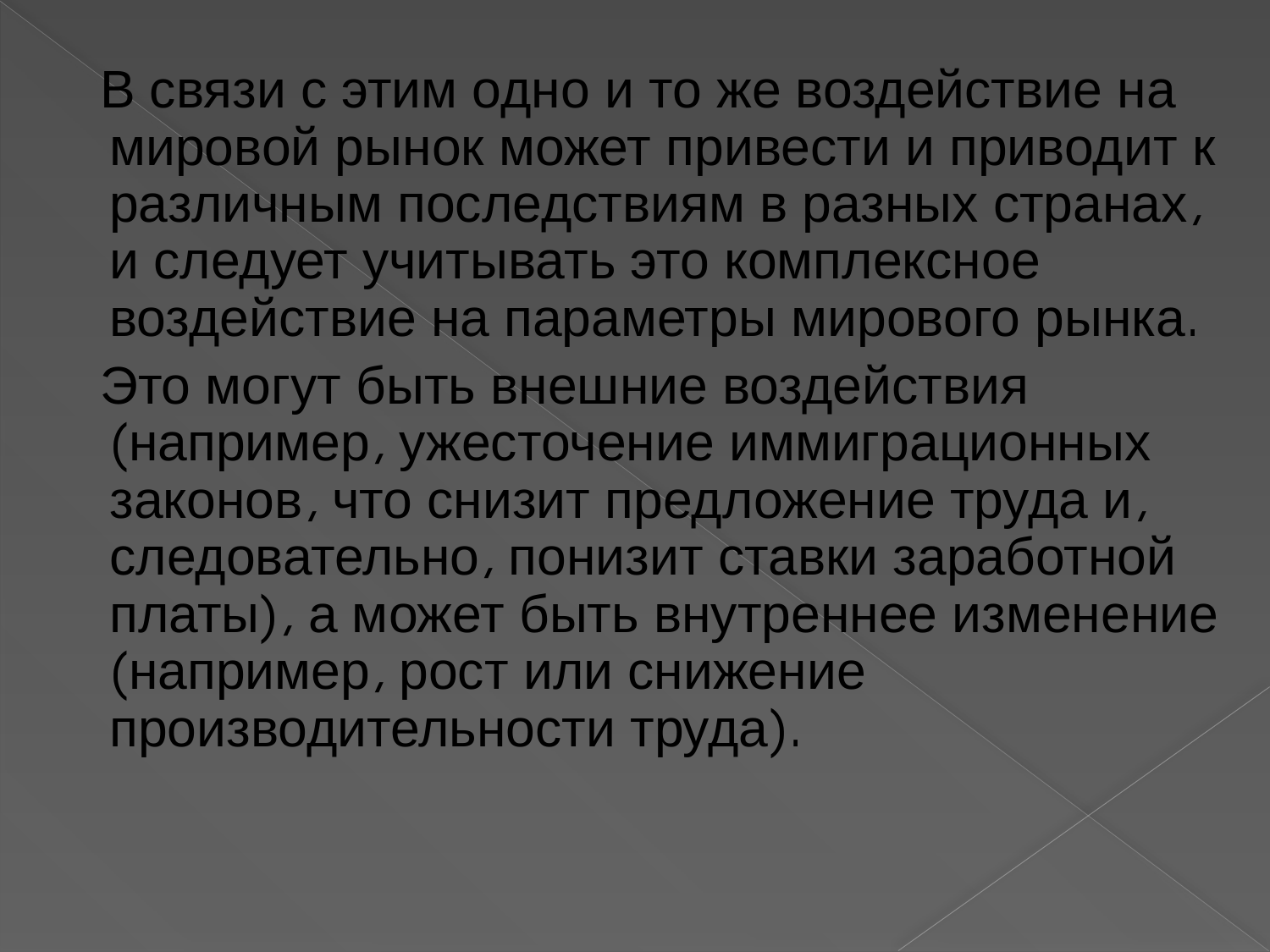

В связи с этим одно и то же воздействие на мировой рынок может привести и приводит к различным последствиям в разных странах, и следует учитывать это комплексное воздействие на параметры мирового рынка.
   Это могут быть внешние воздействия (например, ужесточение иммиграционных законов, что снизит предложение труда и, следовательно, понизит ставки заработной платы), а может быть внутреннее изменение (например, рост или снижение производительности труда).